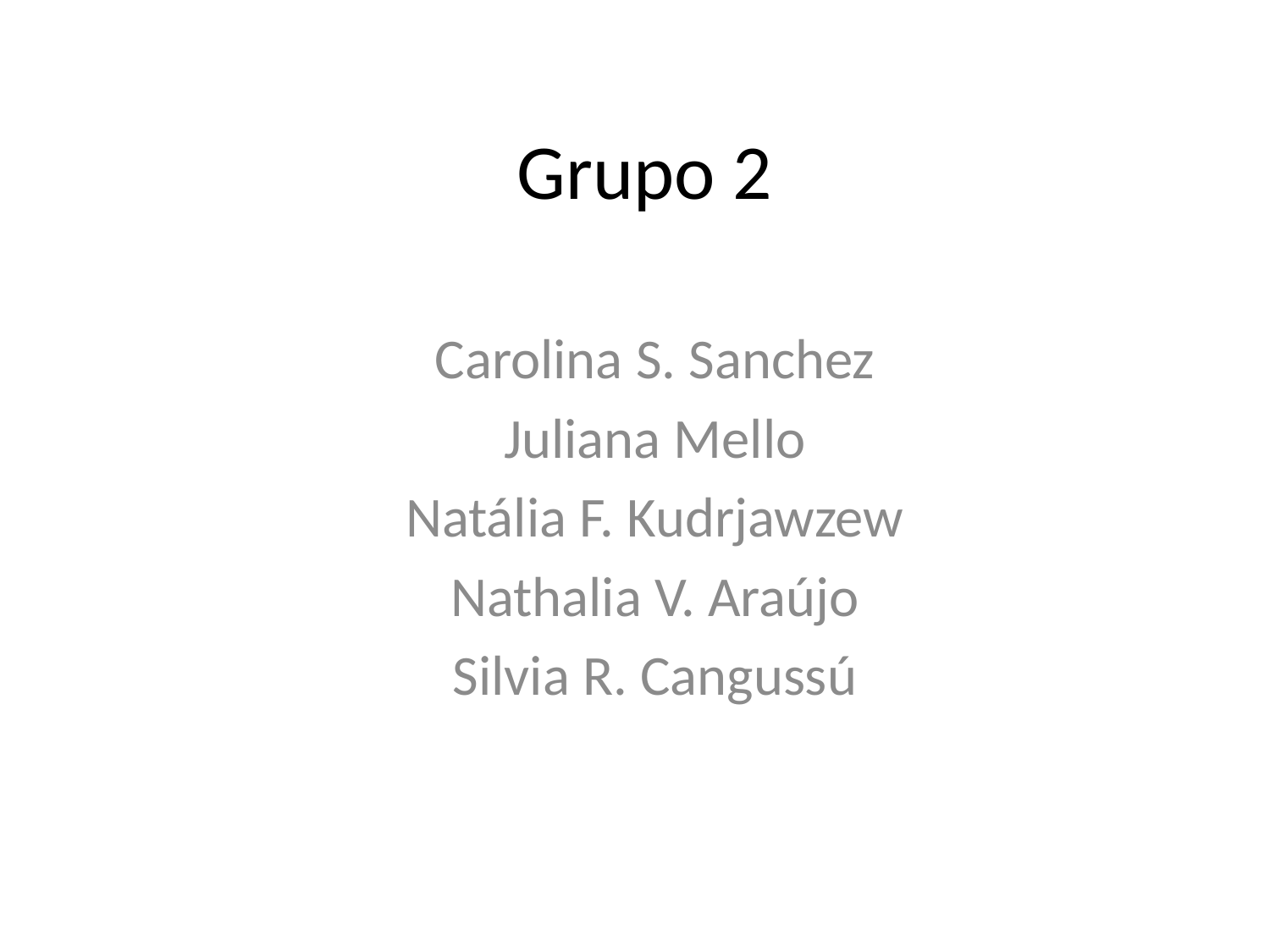

# Grupo 2
Carolina S. Sanchez
Juliana Mello
Natália F. Kudrjawzew
Nathalia V. Araújo
Silvia R. Cangussú